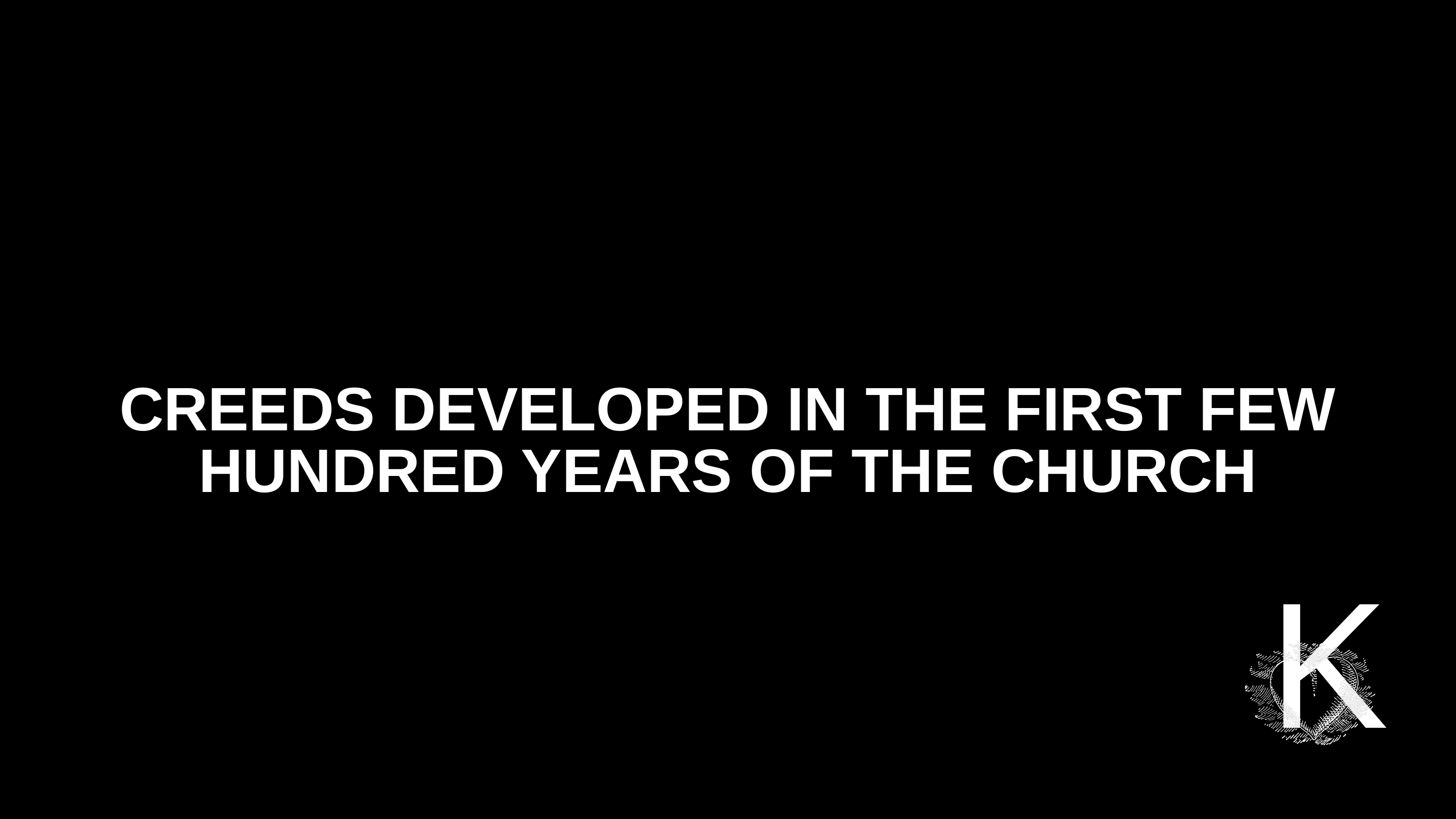

CREEDS DEVELOPED IN THE FIRST FEW HUNDRED YEARS OF THE CHURCH
K